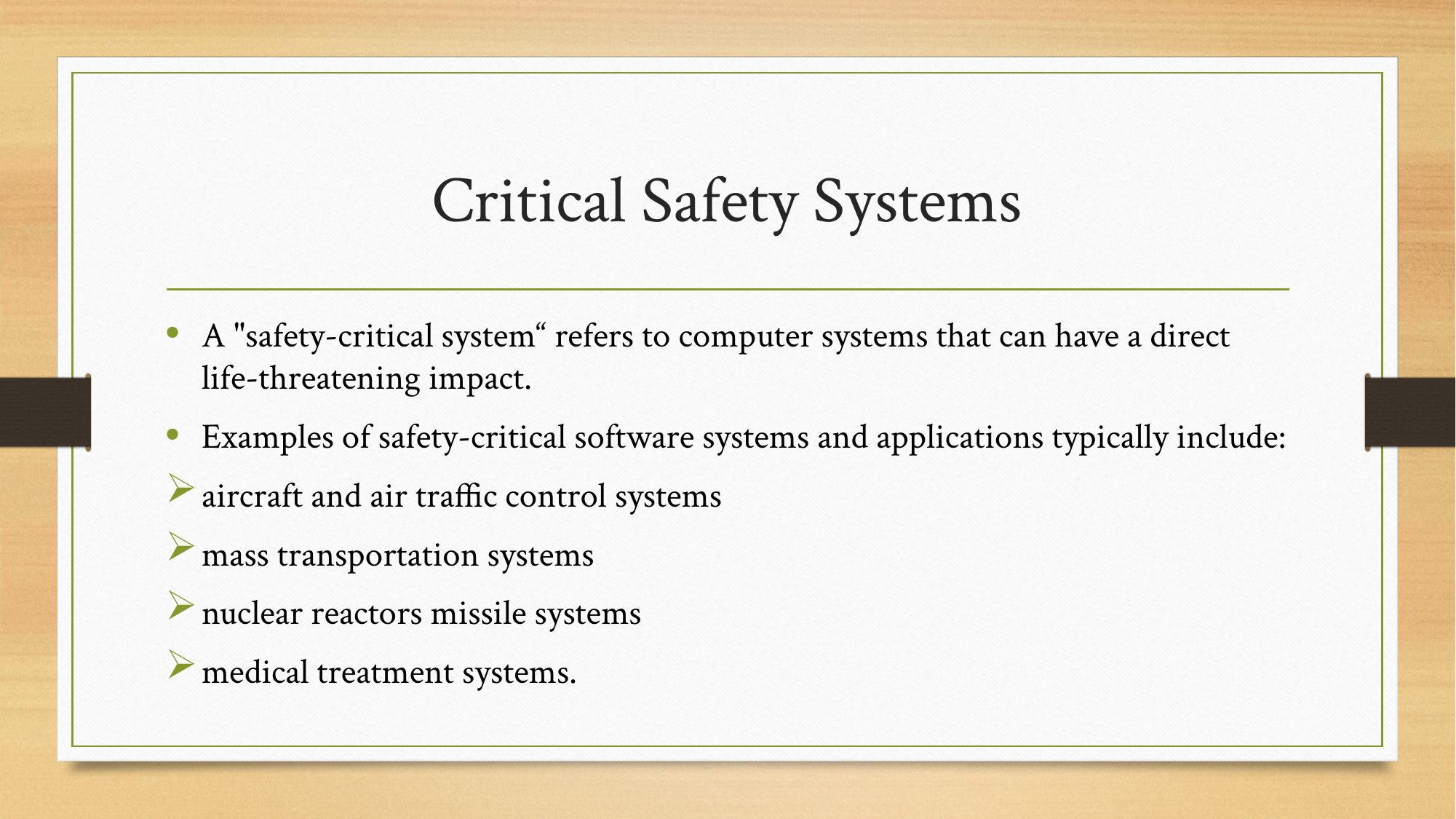

# Critical Safety Systems
A "safety-critical system“ refers to computer systems that can have a direct life-threatening impact.
Examples of safety-critical software systems and applications typically include:
aircraft and air traffic control systems
mass transportation systems
nuclear reactors missile systems
medical treatment systems.